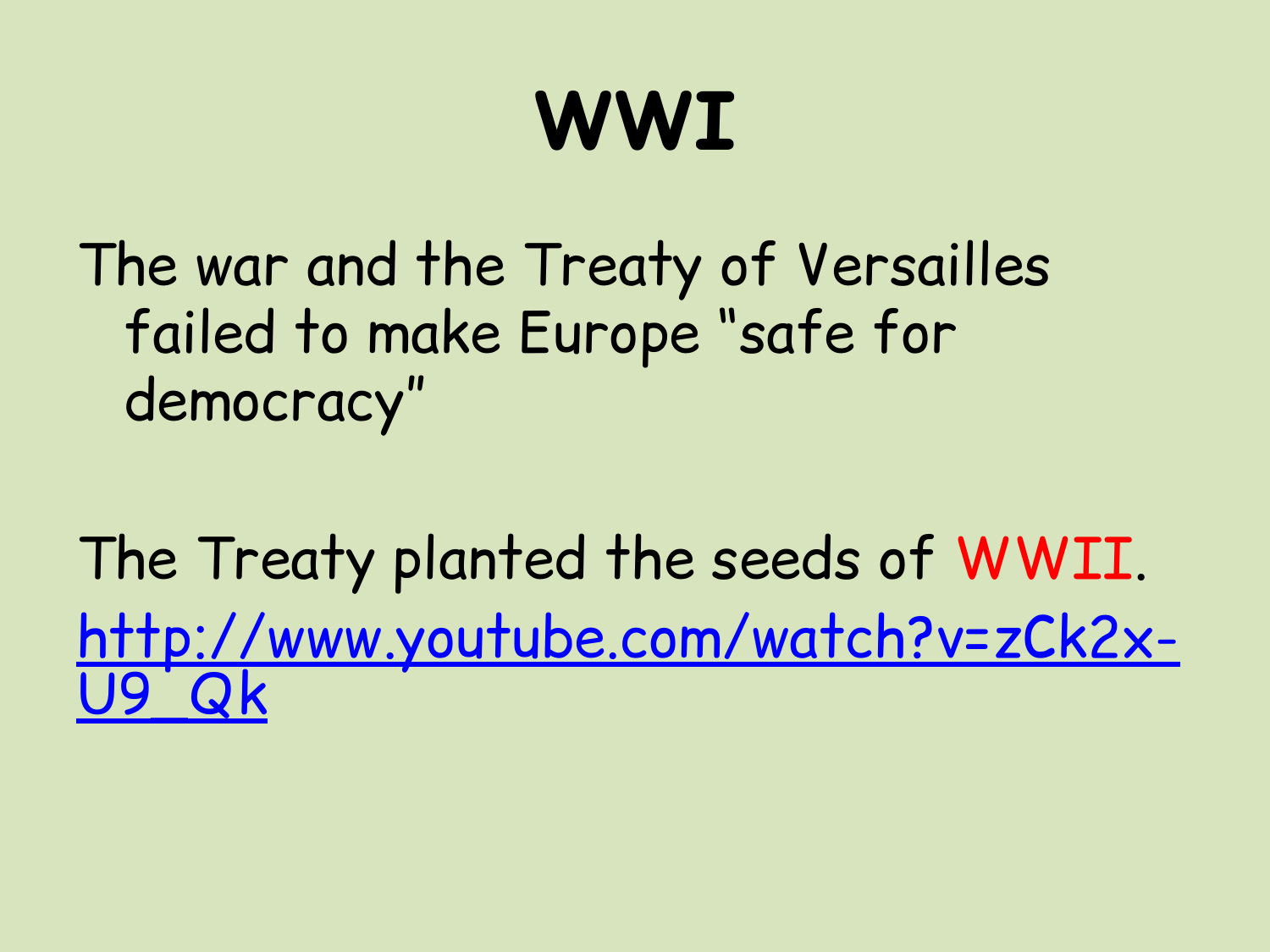

# WWI
The war and the Treaty of Versailles failed to make Europe “safe for democracy”

The Treaty planted the seeds of WWII.
http://www.youtube.com/watch?v=zCk2x-U9_Qk